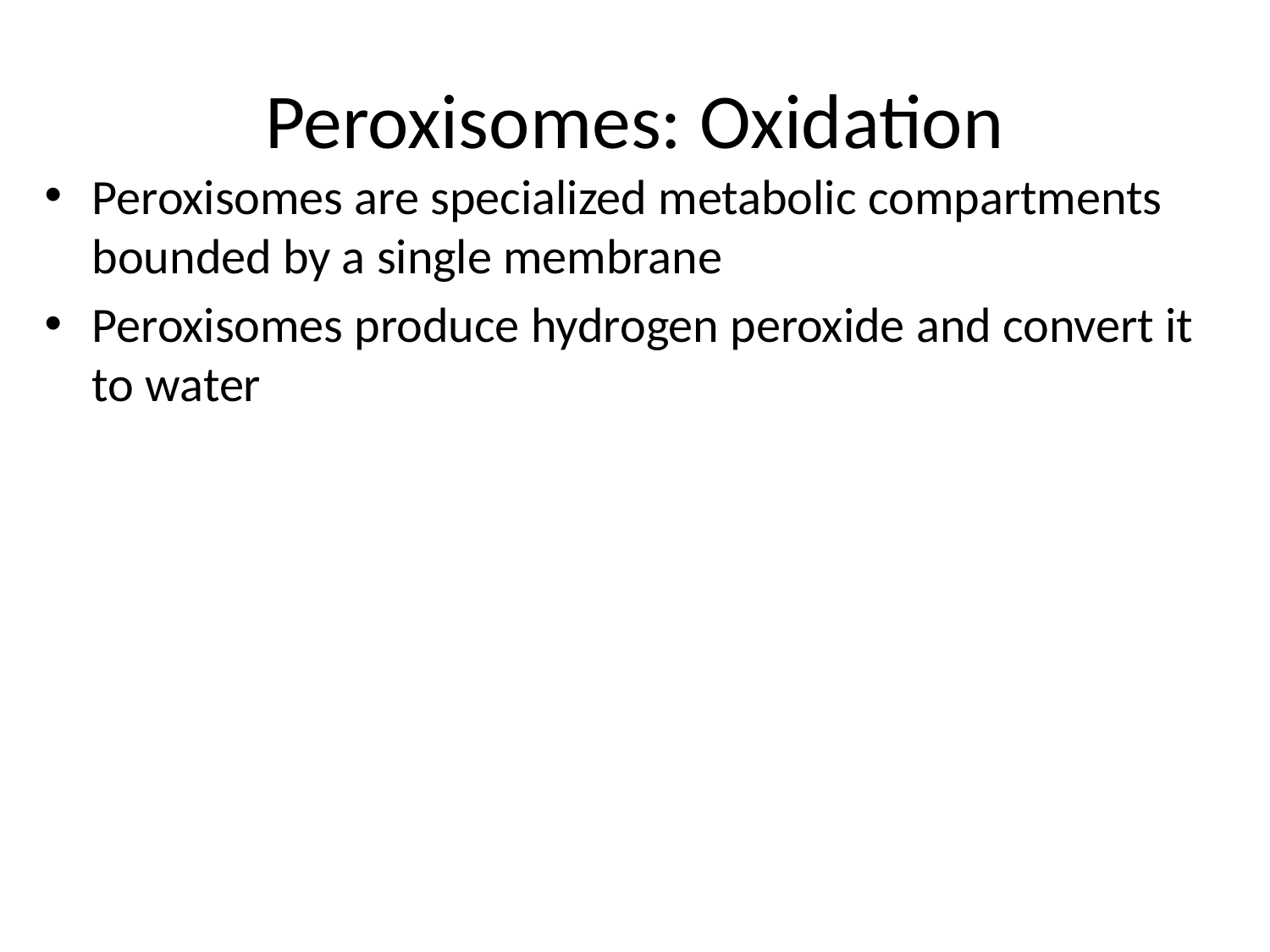

# Peroxisomes: Oxidation
Peroxisomes are specialized metabolic compartments bounded by a single membrane
Peroxisomes produce hydrogen peroxide and convert it to water